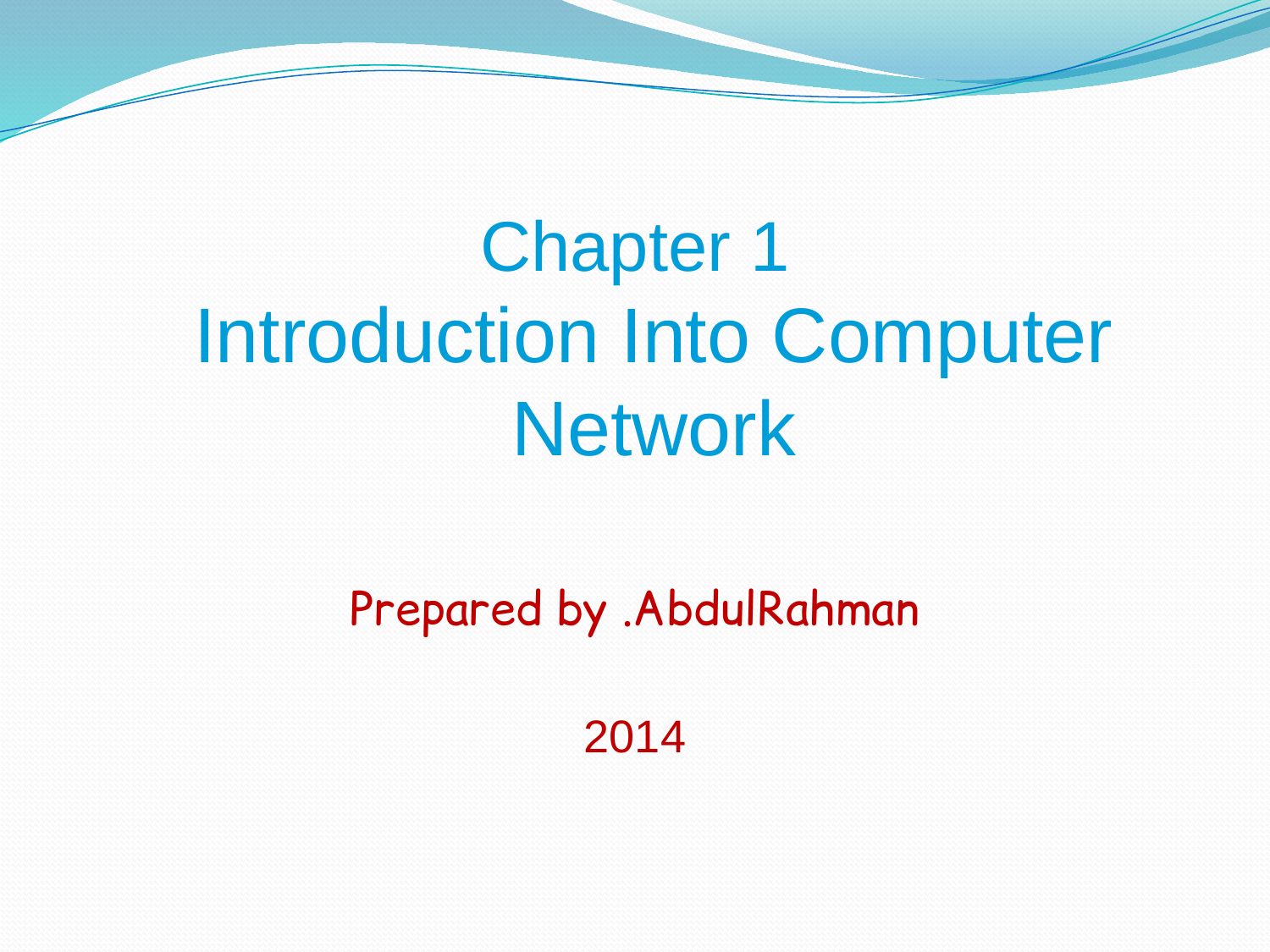

Chapter 1
Introduction Into Computer Network

Prepared by .AbdulRahman

2014